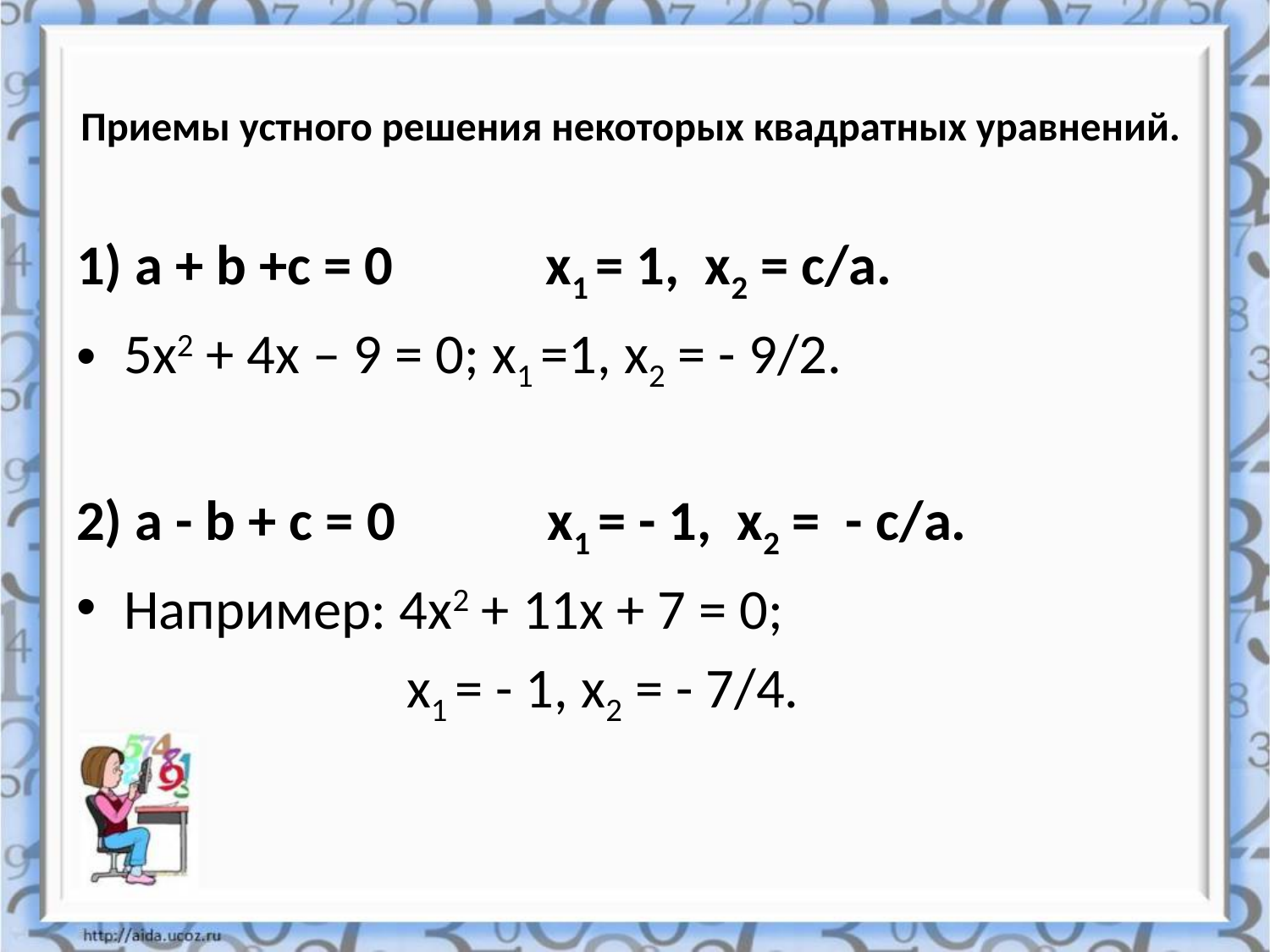

# Приемы устного решения некоторых квадратных уравнений.
1) a + b +с = 0            х1 = 1,  х2 = с/а.
5х2 + 4х – 9 = 0; х1 =1, х2 = - 9/2.

2) а - b + с = 0            х1 = - 1,  х2 =  - с/а.
Например: 4х2 + 11х + 7 = 0;
                          х1 = - 1, х2 = - 7/4.